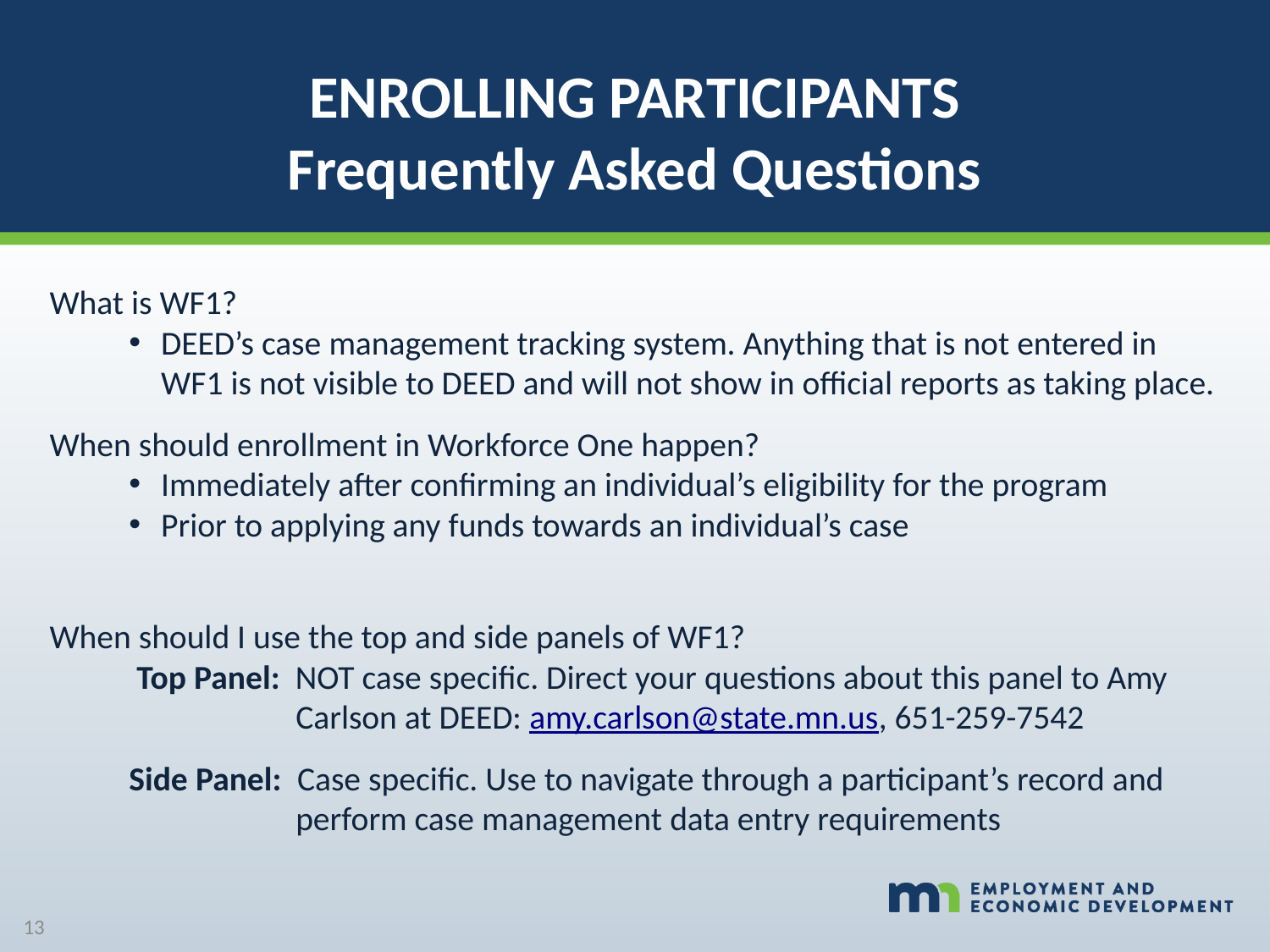

# ENROLLING PARTICIPANTS Frequently Asked Questions
What is WF1?
DEED’s case management tracking system. Anything that is not entered in WF1 is not visible to DEED and will not show in official reports as taking place.
When should enrollment in Workforce One happen?
Immediately after confirming an individual’s eligibility for the program
Prior to applying any funds towards an individual’s case

When should I use the top and side panels of WF1?
 Top Panel:  NOT case specific. Direct your questions about this panel to Amy Carlson at DEED: amy.carlson@state.mn.us, 651-259-7542
Side Panel:  Case specific. Use to navigate through a participant’s record and perform case management data entry requirements

13